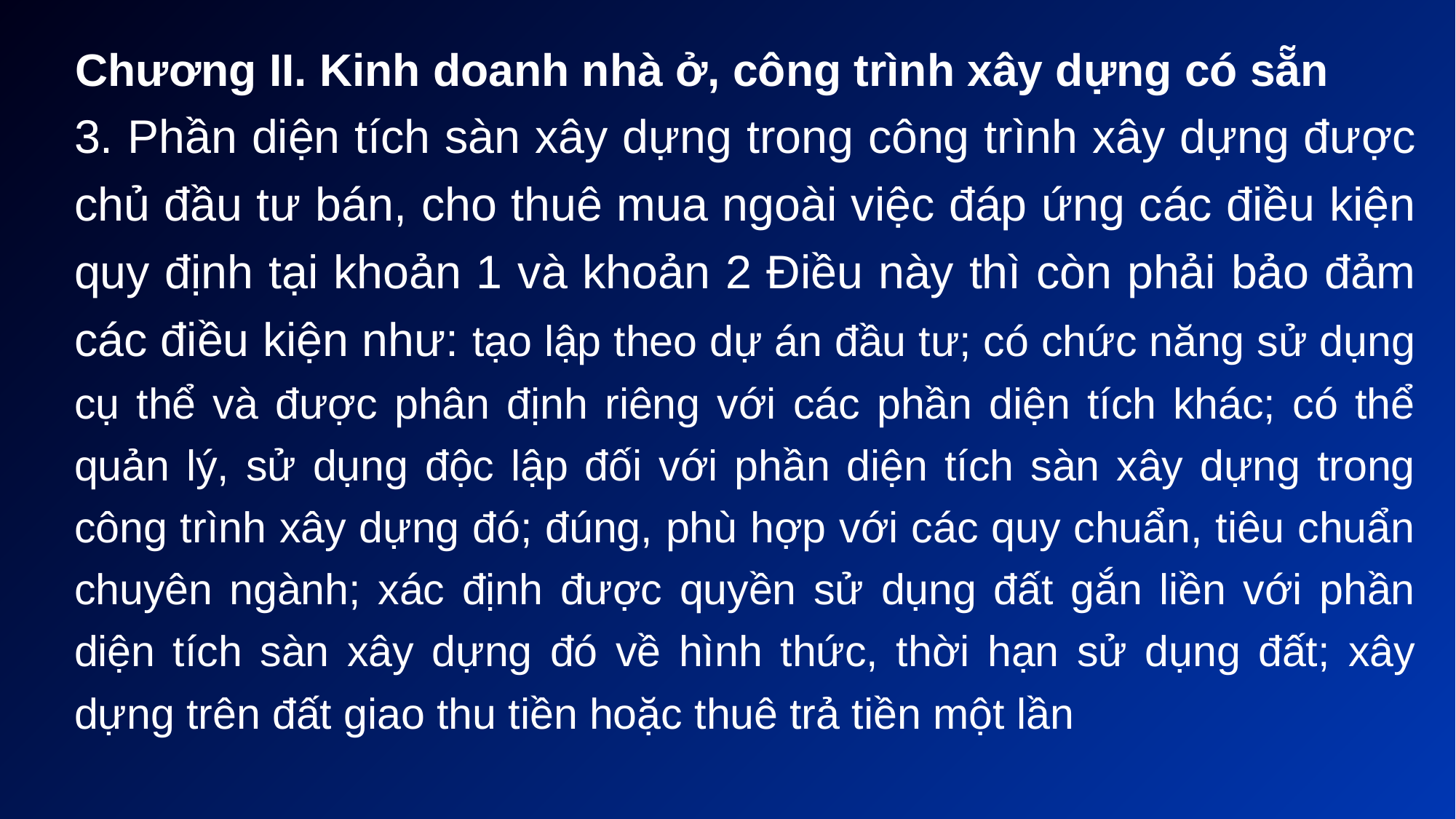

# Chương II. Kinh doanh nhà ở, công trình xây dựng có sẵn
3. Phần diện tích sàn xây dựng trong công trình xây dựng được chủ đầu tư bán, cho thuê mua ngoài việc đáp ứng các điều kiện quy định tại khoản 1 và khoản 2 Điều này thì còn phải bảo đảm các điều kiện như: tạo lập theo dự án đầu tư; có chức năng sử dụng cụ thể và được phân định riêng với các phần diện tích khác; có thể quản lý, sử dụng độc lập đối với phần diện tích sàn xây dựng trong công trình xây dựng đó; đúng, phù hợp với các quy chuẩn, tiêu chuẩn chuyên ngành; xác định được quyền sử dụng đất gắn liền với phần diện tích sàn xây dựng đó về hình thức, thời hạn sử dụng đất; xây dựng trên đất giao thu tiền hoặc thuê trả tiền một lần